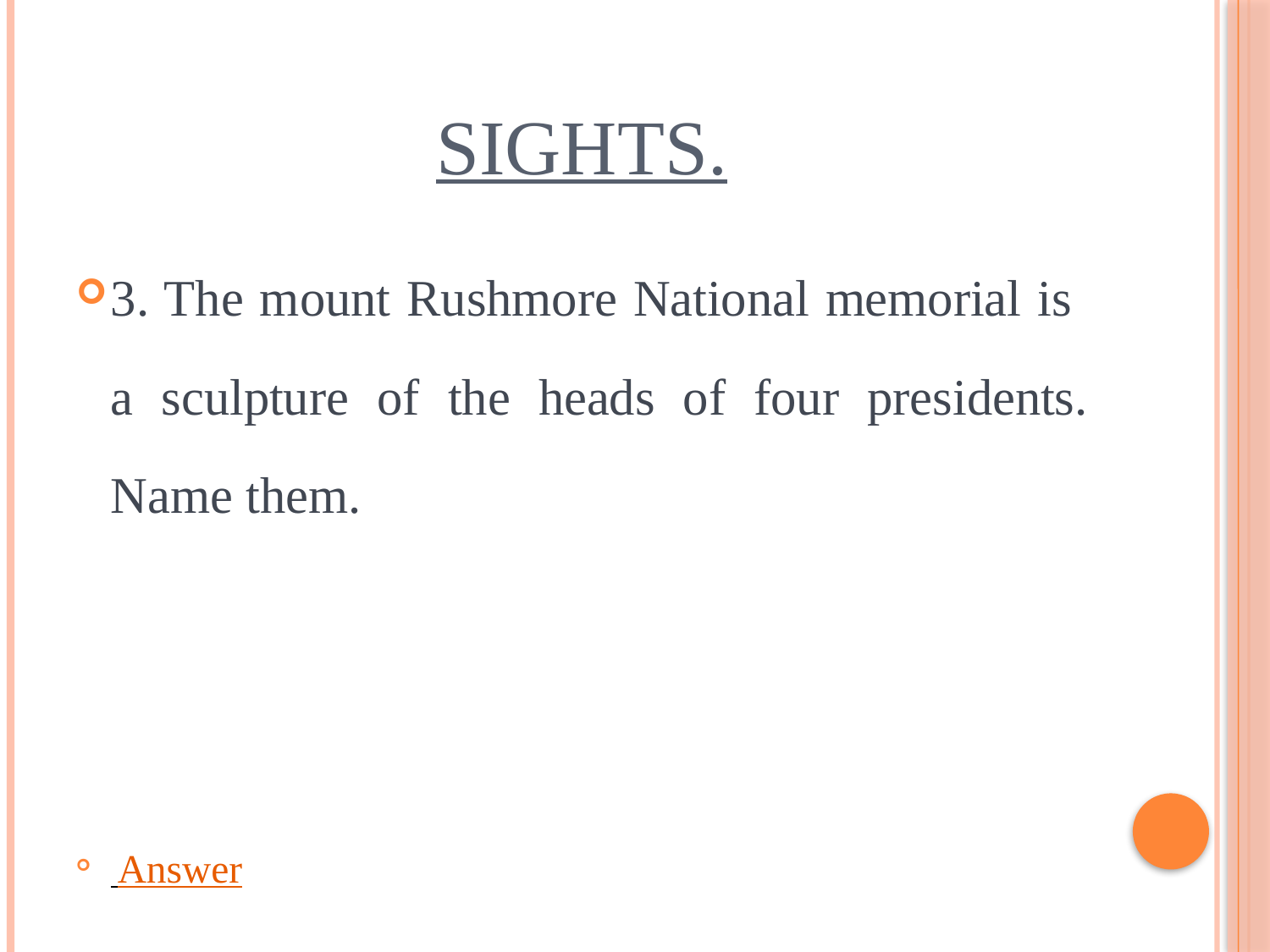

# Sights.
3. The mount Rushmore National memorial is  a sculpture of the heads of four presidents. Name them.

 Answer